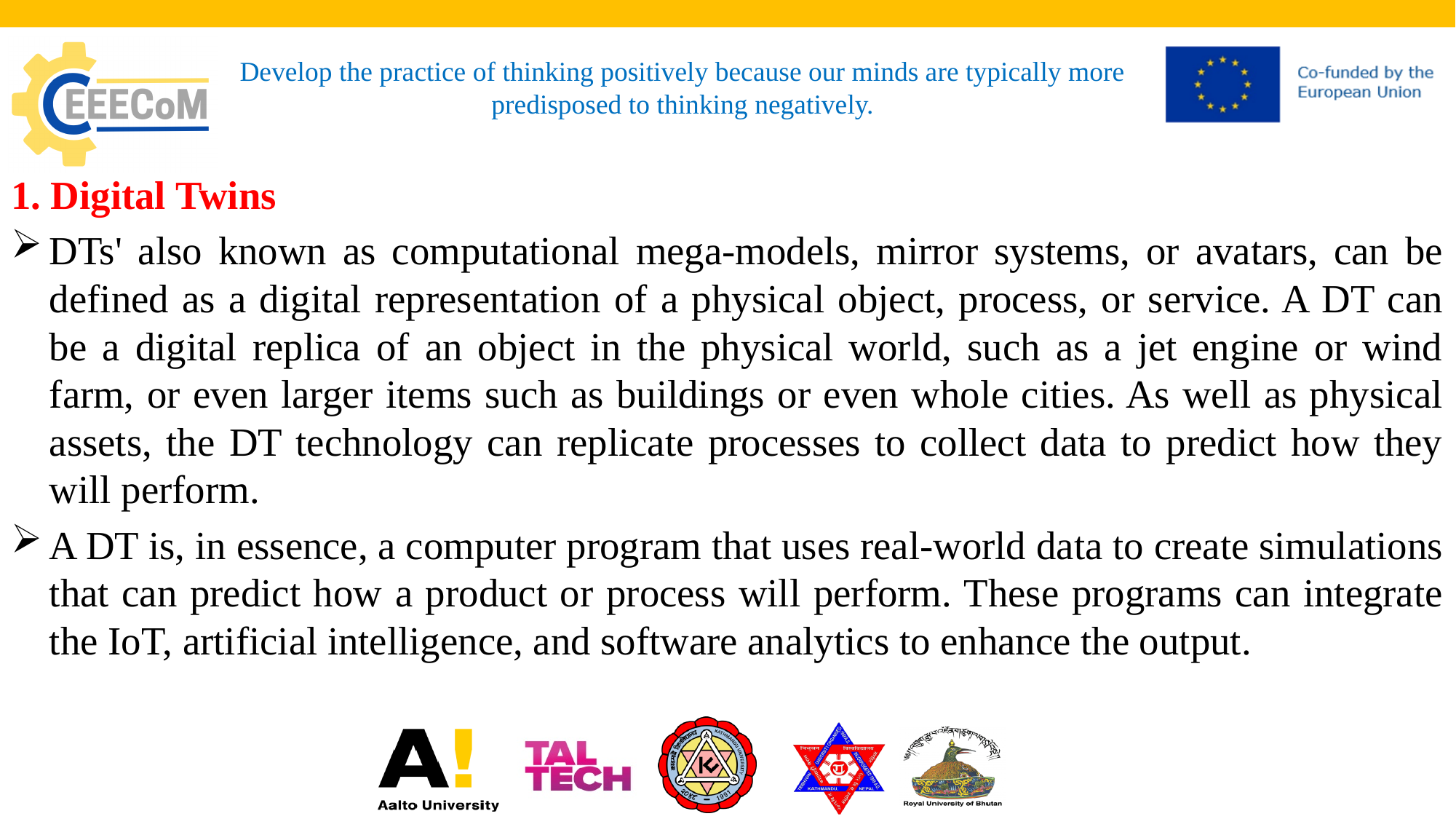

# Develop the practice of thinking positively because our minds are typically more predisposed to thinking negatively.
1. Digital Twins
DTs' also known as computational mega-models, mirror systems, or avatars, can be defined as a digital representation of a physical object, process, or service. A DT can be a digital replica of an object in the physical world, such as a jet engine or wind farm, or even larger items such as buildings or even whole cities. As well as physical assets, the DT technology can replicate processes to collect data to predict how they will perform.
A DT is, in essence, a computer program that uses real-world data to create simulations that can predict how a product or process will perform. These programs can integrate the IoT, artificial intelligence, and software analytics to enhance the output.